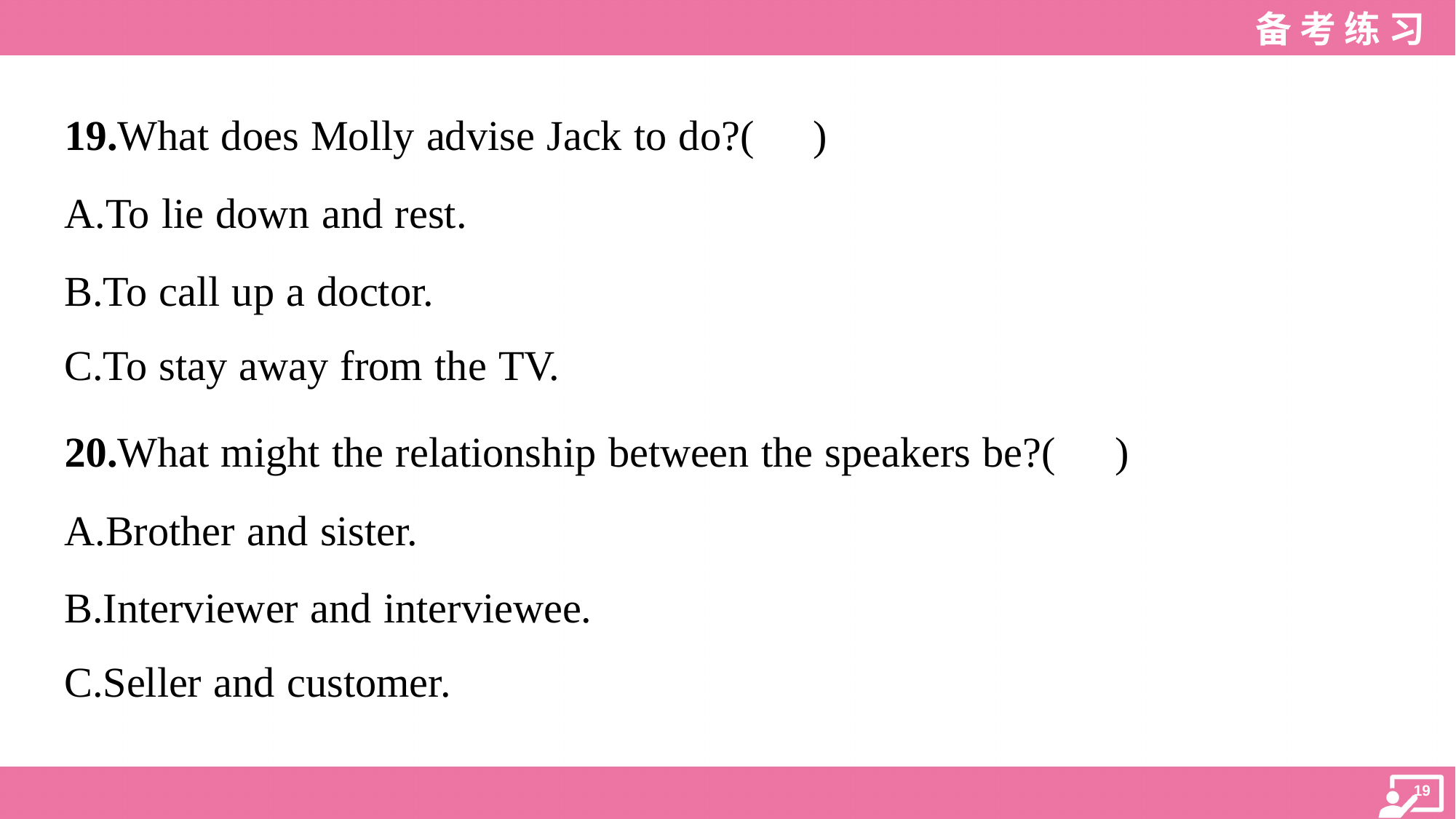

19.What does Molly advise Jack to do?(     )
A.To lie down and rest.
B.To call up a doctor.
C.To stay away from the TV.
20.What might the relationship between the speakers be?(     )
A.Brother and sister.
B.Interviewer and interviewee.
C.Seller and customer.